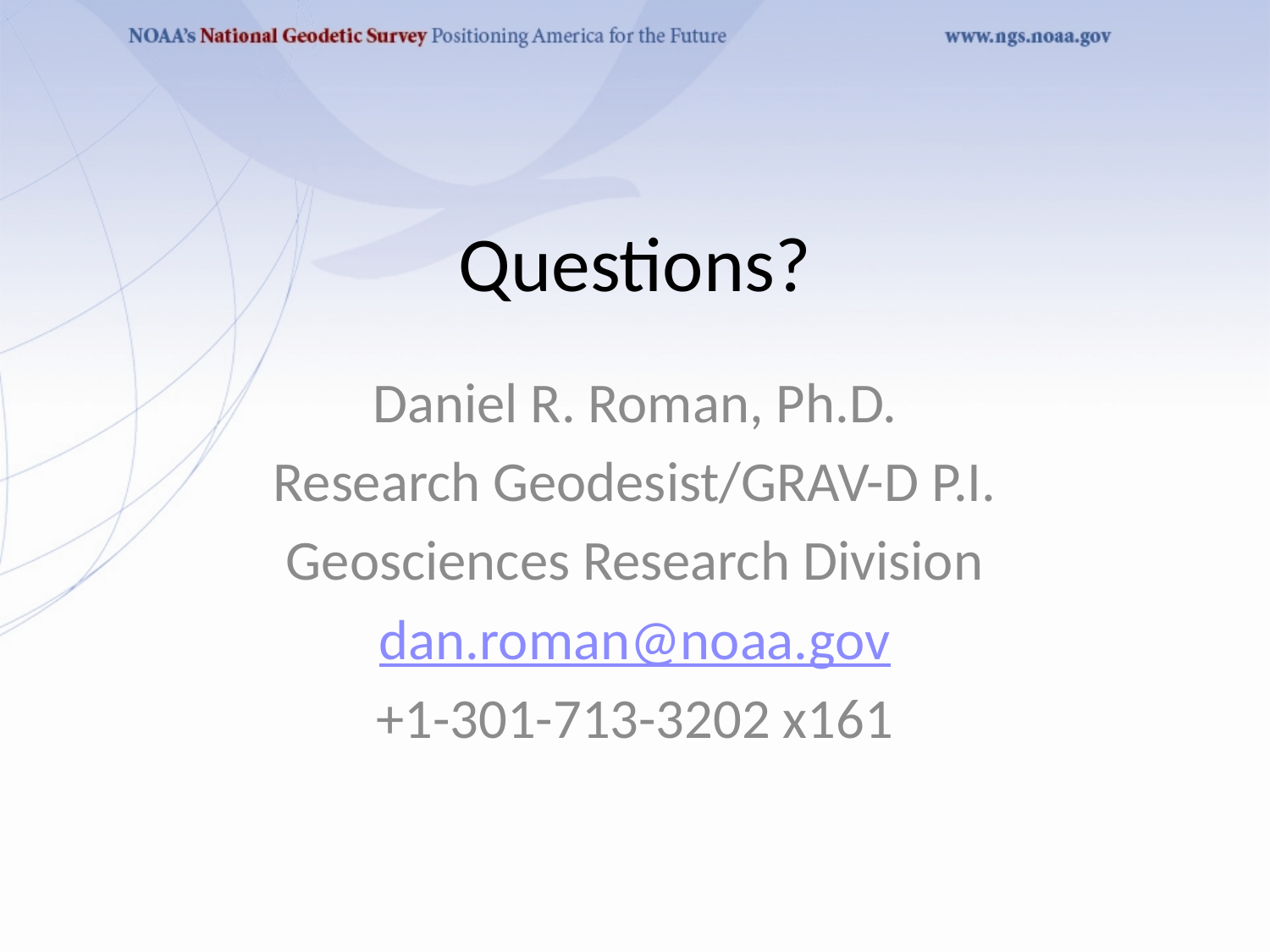

# Questions?
Daniel R. Roman, Ph.D.
Research Geodesist/GRAV-D P.I.
Geosciences Research Division
dan.roman@noaa.gov
+1-301-713-3202 x161